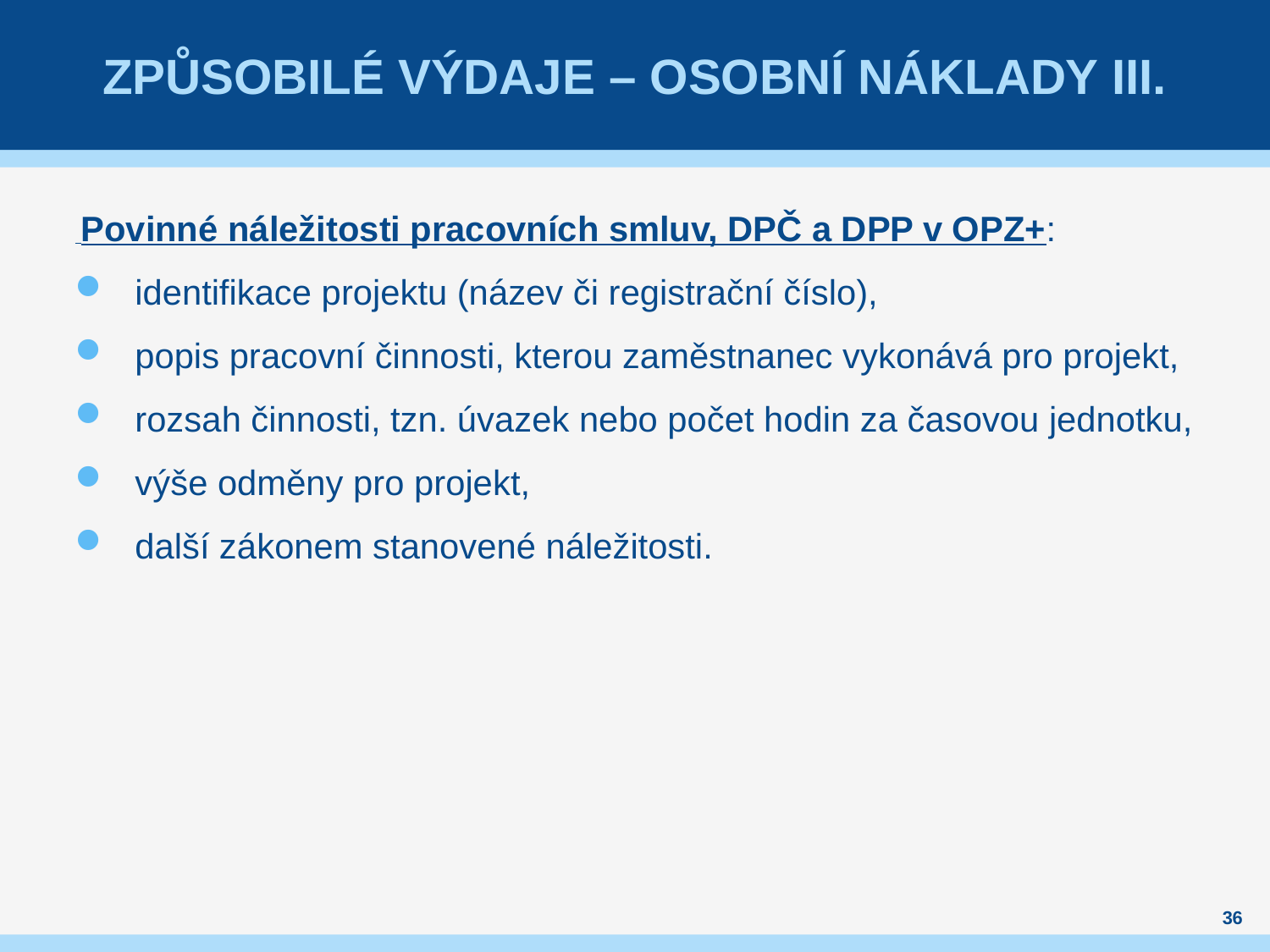

# Způsobilé výdaje – osobní náklady III.
 Povinné náležitosti pracovních smluv, DPČ a DPP v OPZ+:
identifikace projektu (název či registrační číslo),
popis pracovní činnosti, kterou zaměstnanec vykonává pro projekt,
rozsah činnosti, tzn. úvazek nebo počet hodin za časovou jednotku,
výše odměny pro projekt,
další zákonem stanovené náležitosti.
36